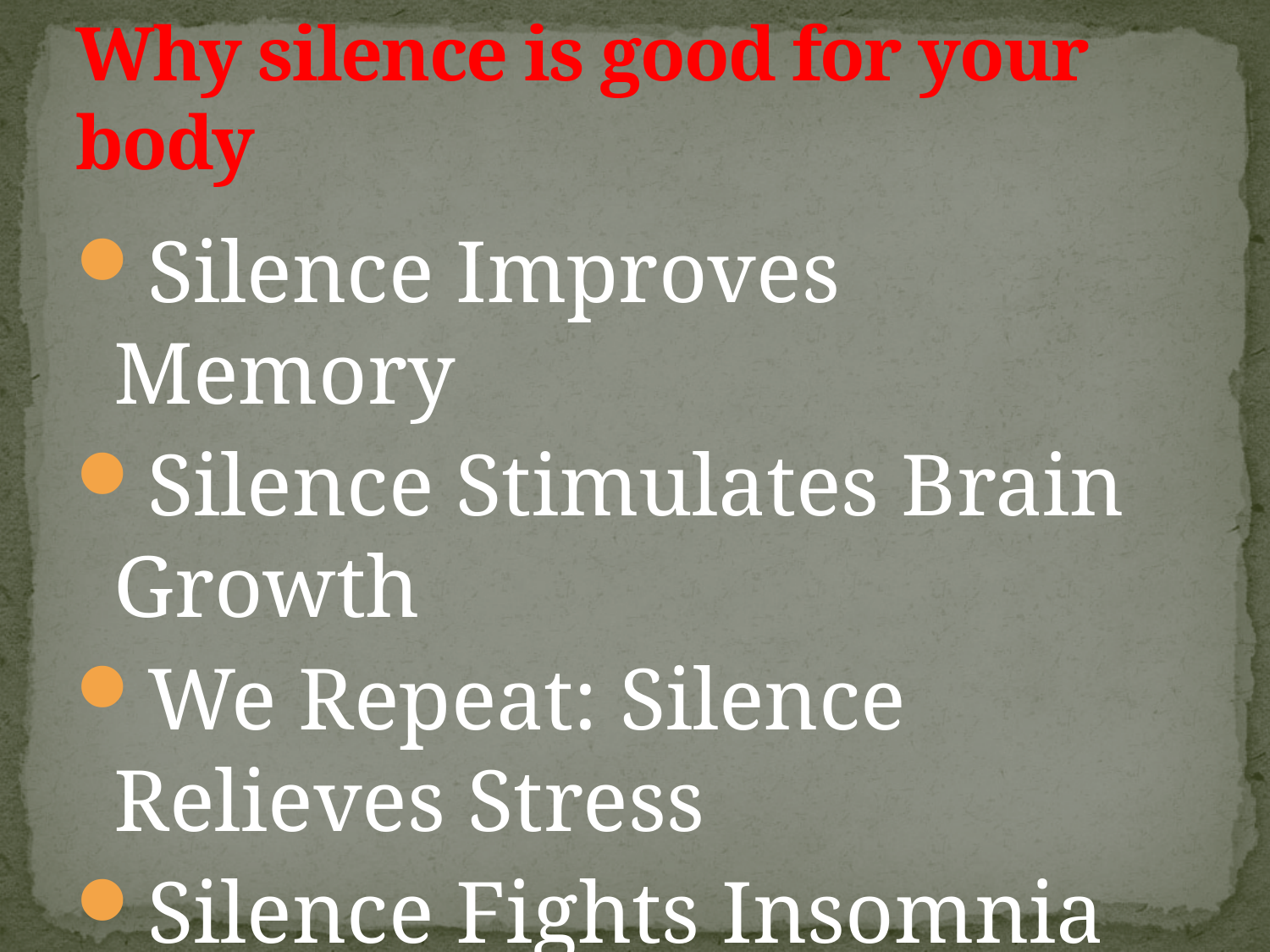

# Why silence is good for your body
Silence Improves Memory
Silence Stimulates Brain Growth
We Repeat: Silence Relieves Stress
Silence Fights Insomnia